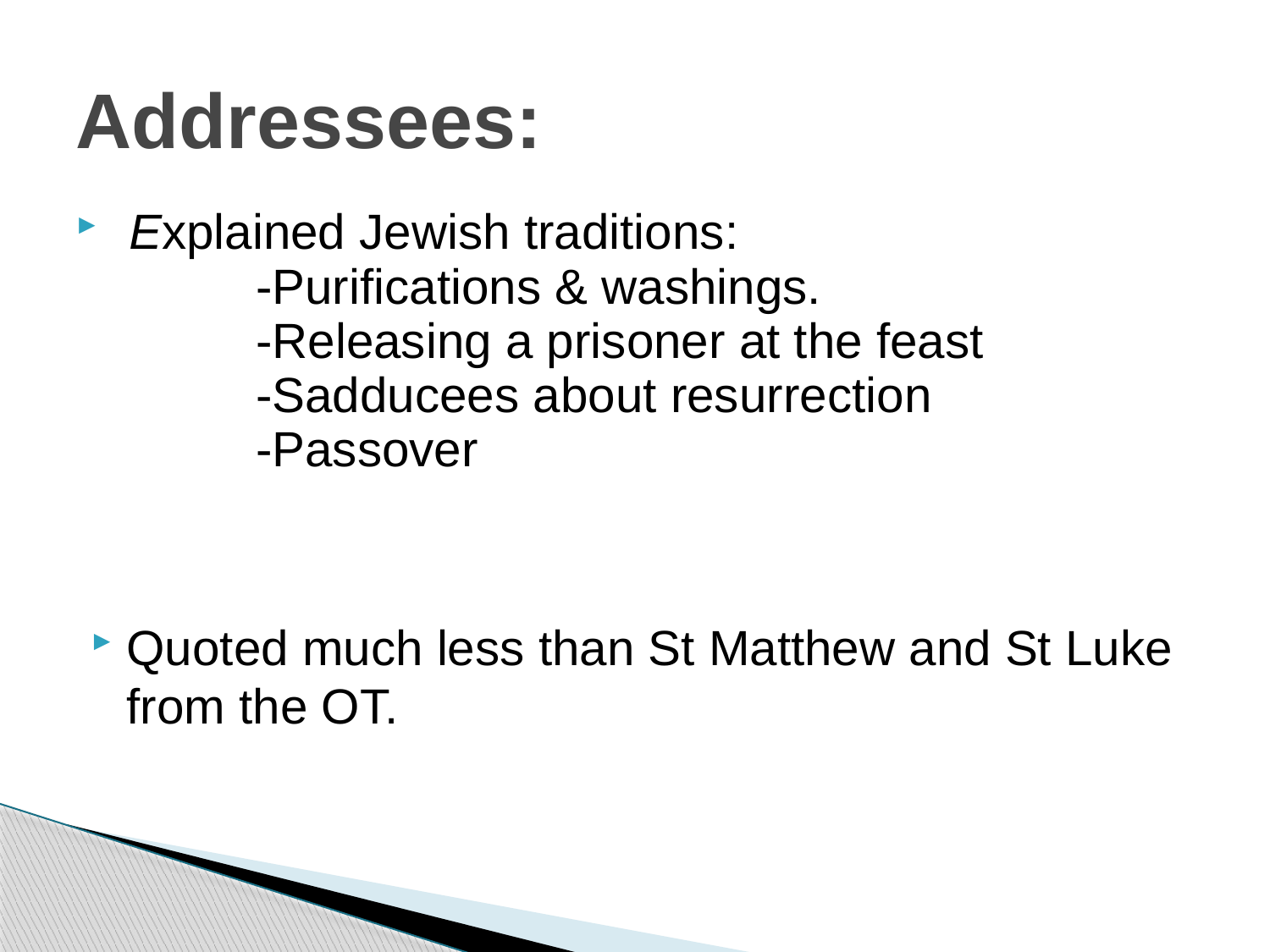

# Addressees:
Explained Jewish traditions:
		-Purifications & washings.
		-Releasing a prisoner at the feast
		-Sadducees about resurrection
		-Passover

Quoted much less than St Matthew and St Luke from the OT.